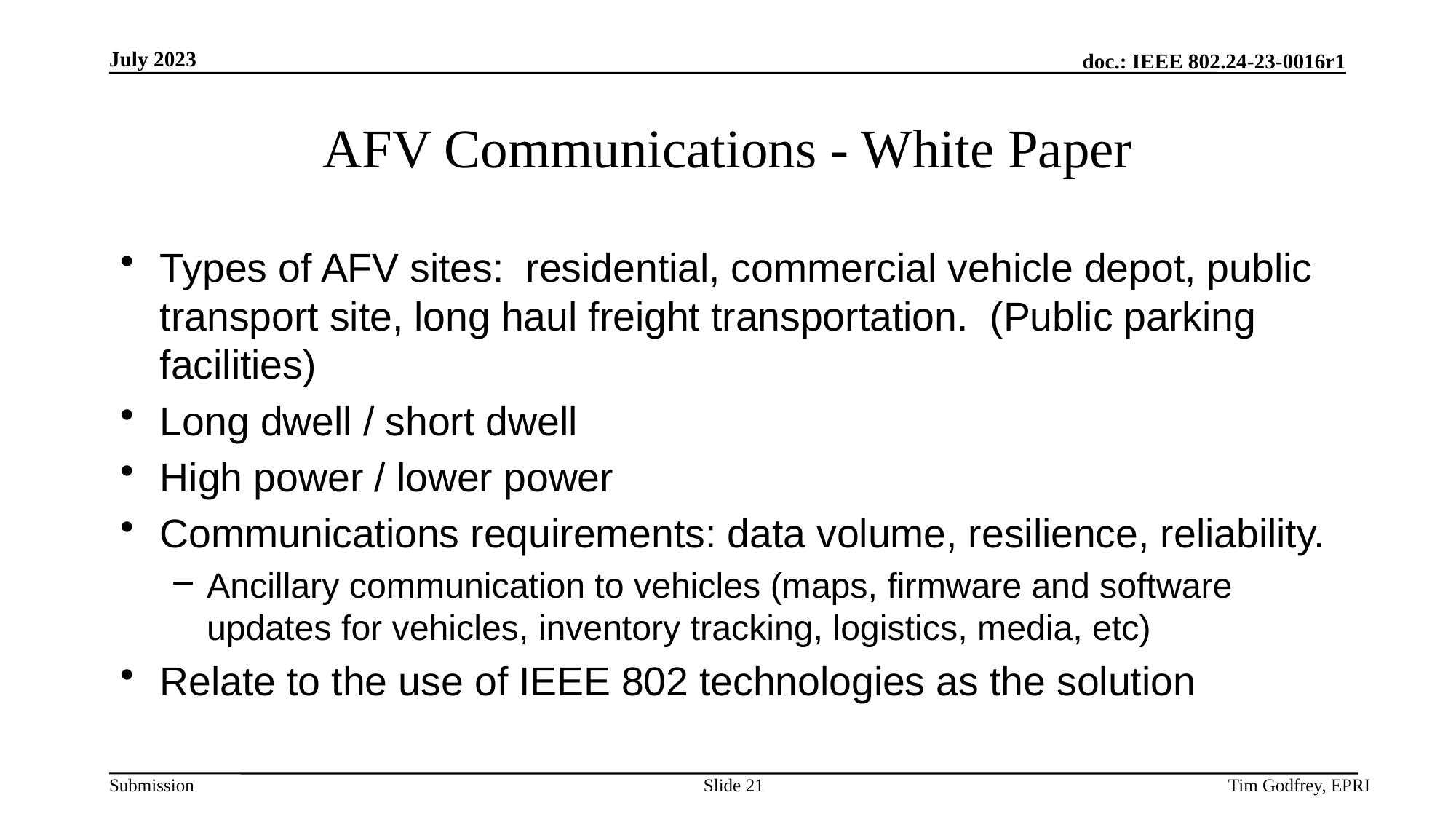

# AFV Communications - White Paper
Types of AFV sites:  residential, commercial vehicle depot, public transport site, long haul freight transportation.  (Public parking facilities)
Long dwell / short dwell
High power / lower power
Communications requirements: data volume, resilience, reliability.
Ancillary communication to vehicles (maps, firmware and software updates for vehicles, inventory tracking, logistics, media, etc)
Relate to the use of IEEE 802 technologies as the solution
Slide 21
Tim Godfrey, EPRI